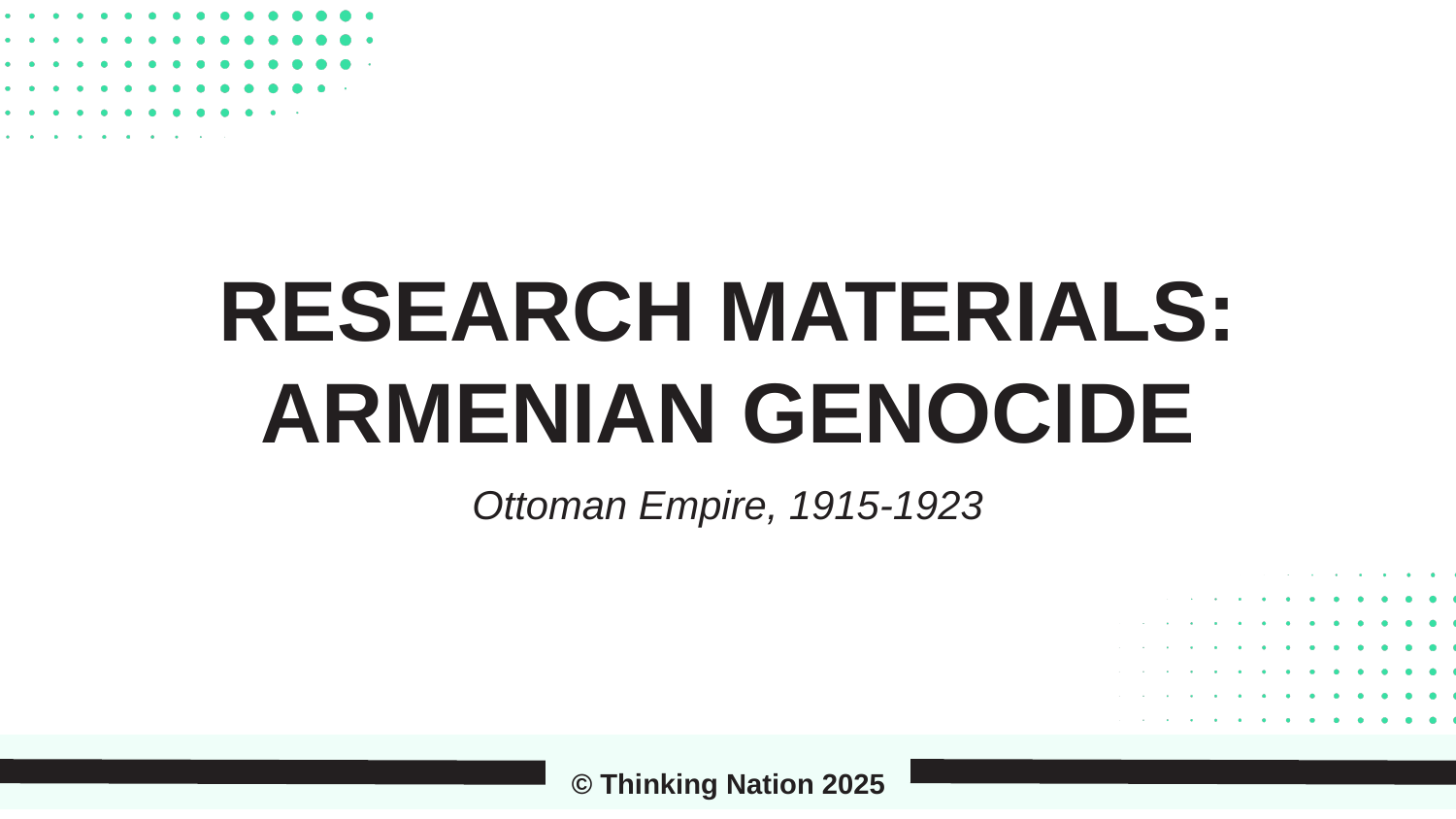

RESEARCH MATERIALS:
ARMENIAN GENOCIDE
Ottoman Empire, 1915-1923

© Thinking Nation 2025